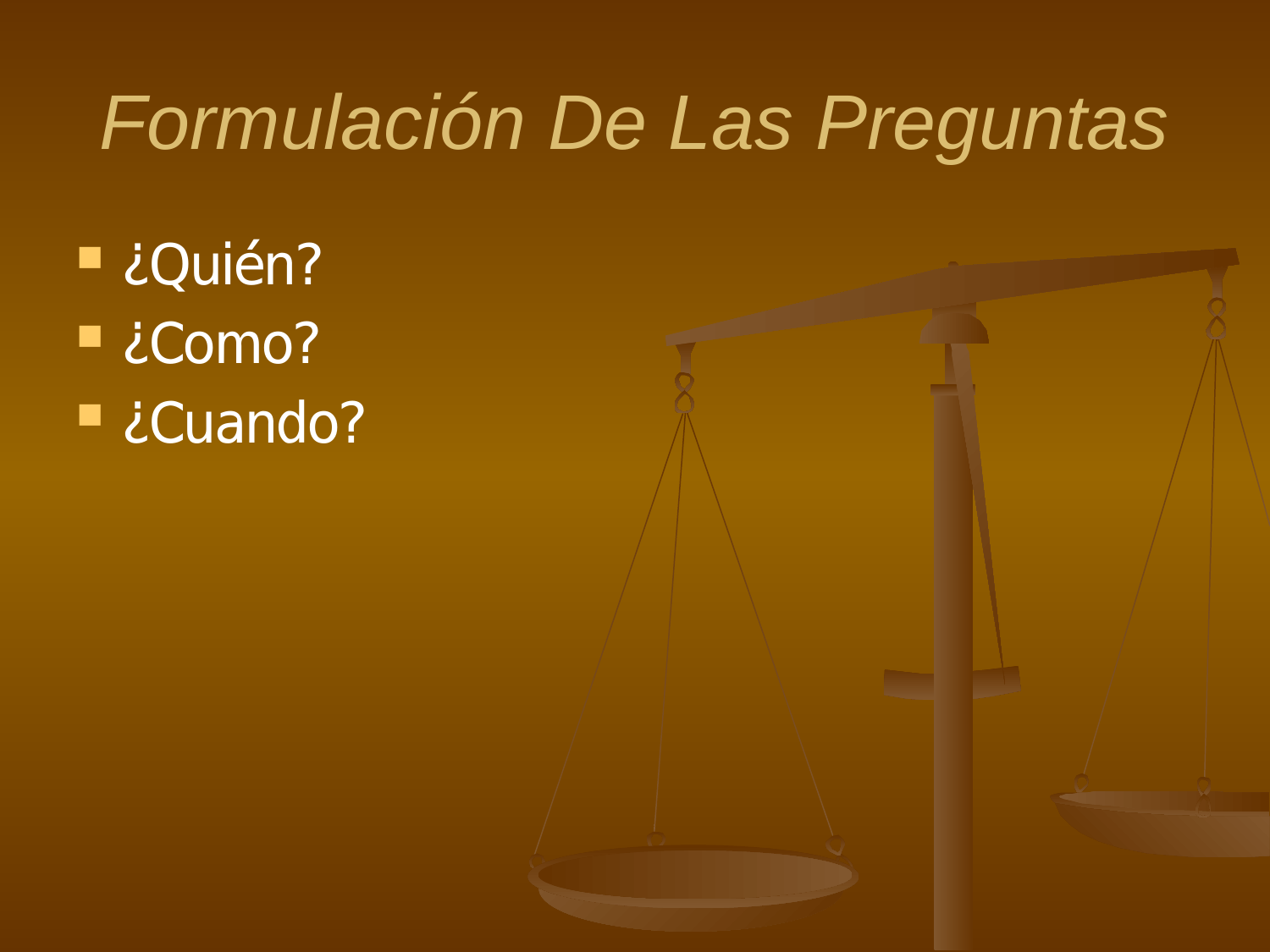

# Formulación De Las Preguntas
¿Quién?
¿Como?
¿Cuando?